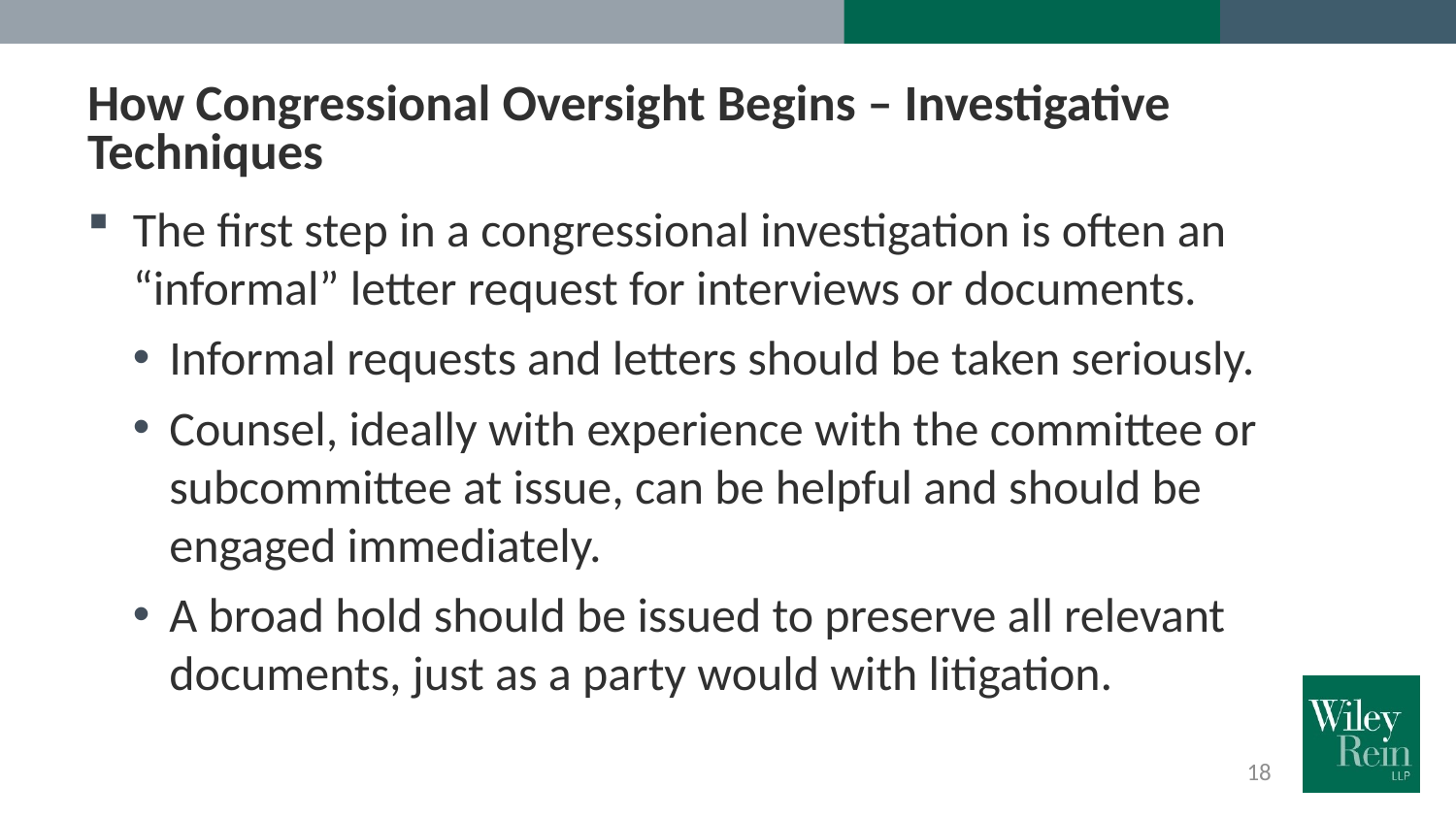

# How Congressional Oversight Begins – Investigative Techniques
The first step in a congressional investigation is often an “informal” letter request for interviews or documents.
Informal requests and letters should be taken seriously.
Counsel, ideally with experience with the committee or subcommittee at issue, can be helpful and should be engaged immediately.
A broad hold should be issued to preserve all relevant documents, just as a party would with litigation.

18